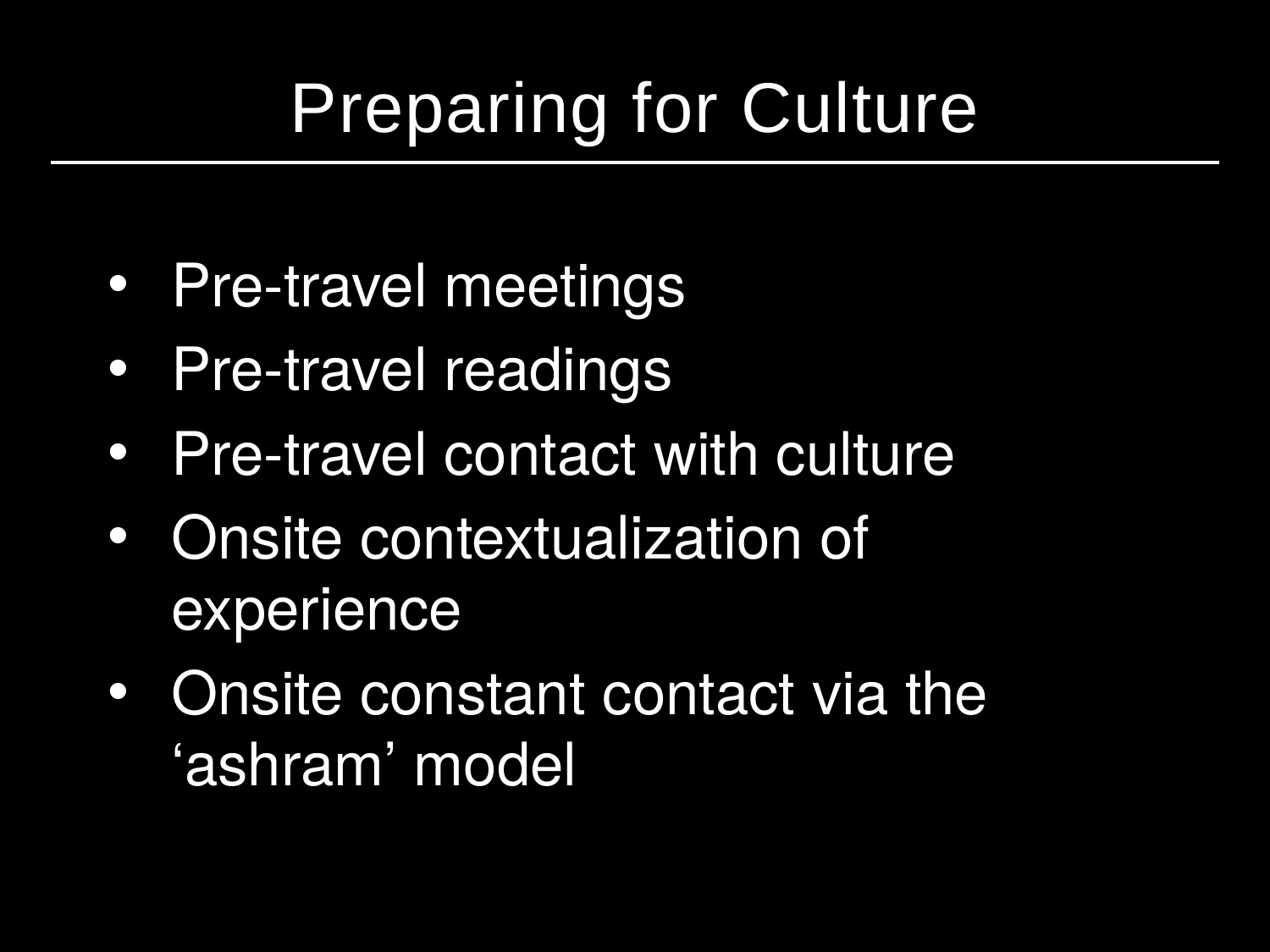

# Preparing for Culture
Pre-travel meetings
Pre-travel readings
Pre-travel contact with culture
Onsite contextualization of experience
Onsite constant contact via the ‘ashram’ model